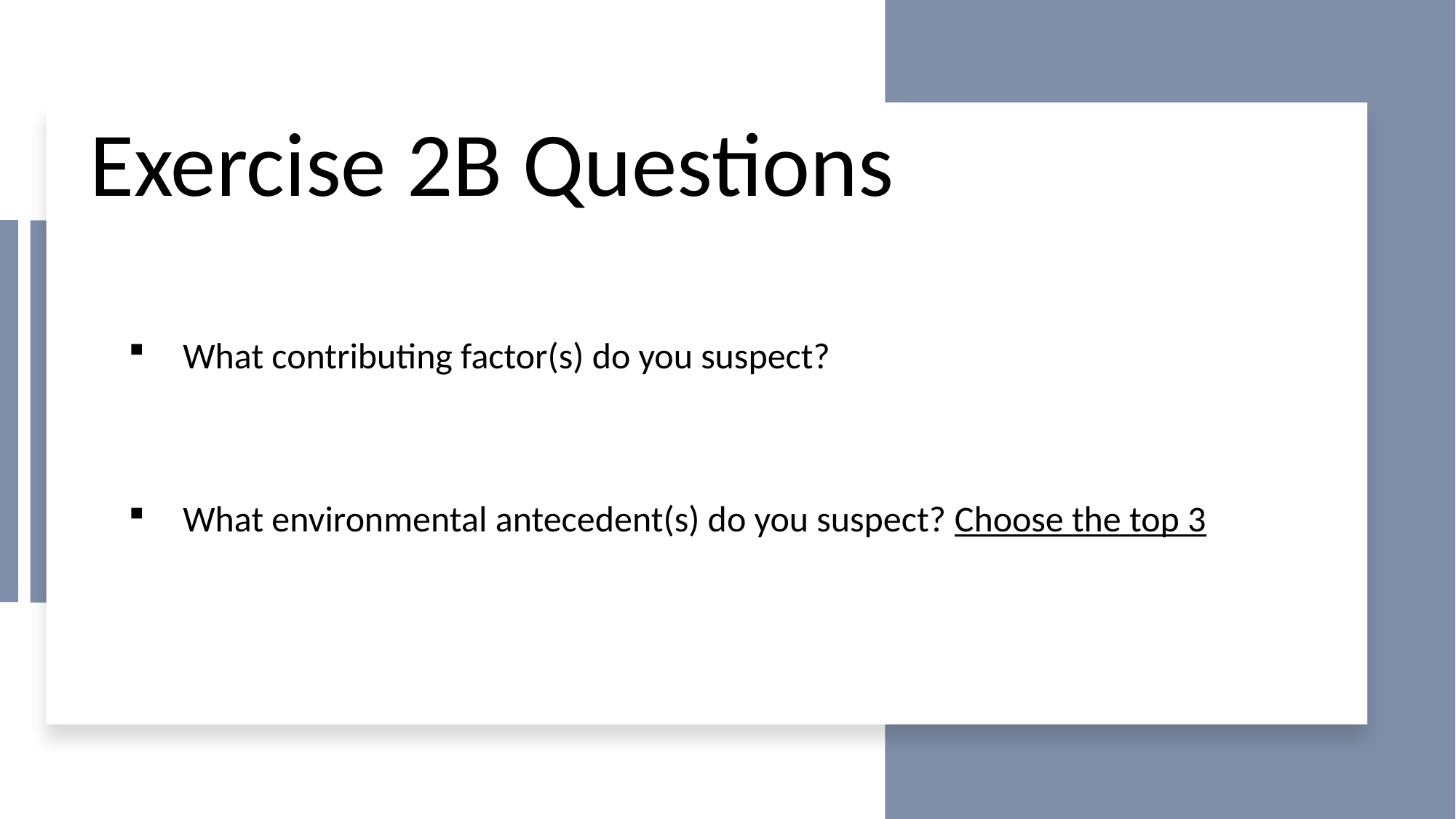

# Exercise 2B Questions

What contributing factor(s) do you suspect?

What environmental antecedent(s) do you suspect? Choose the top 3